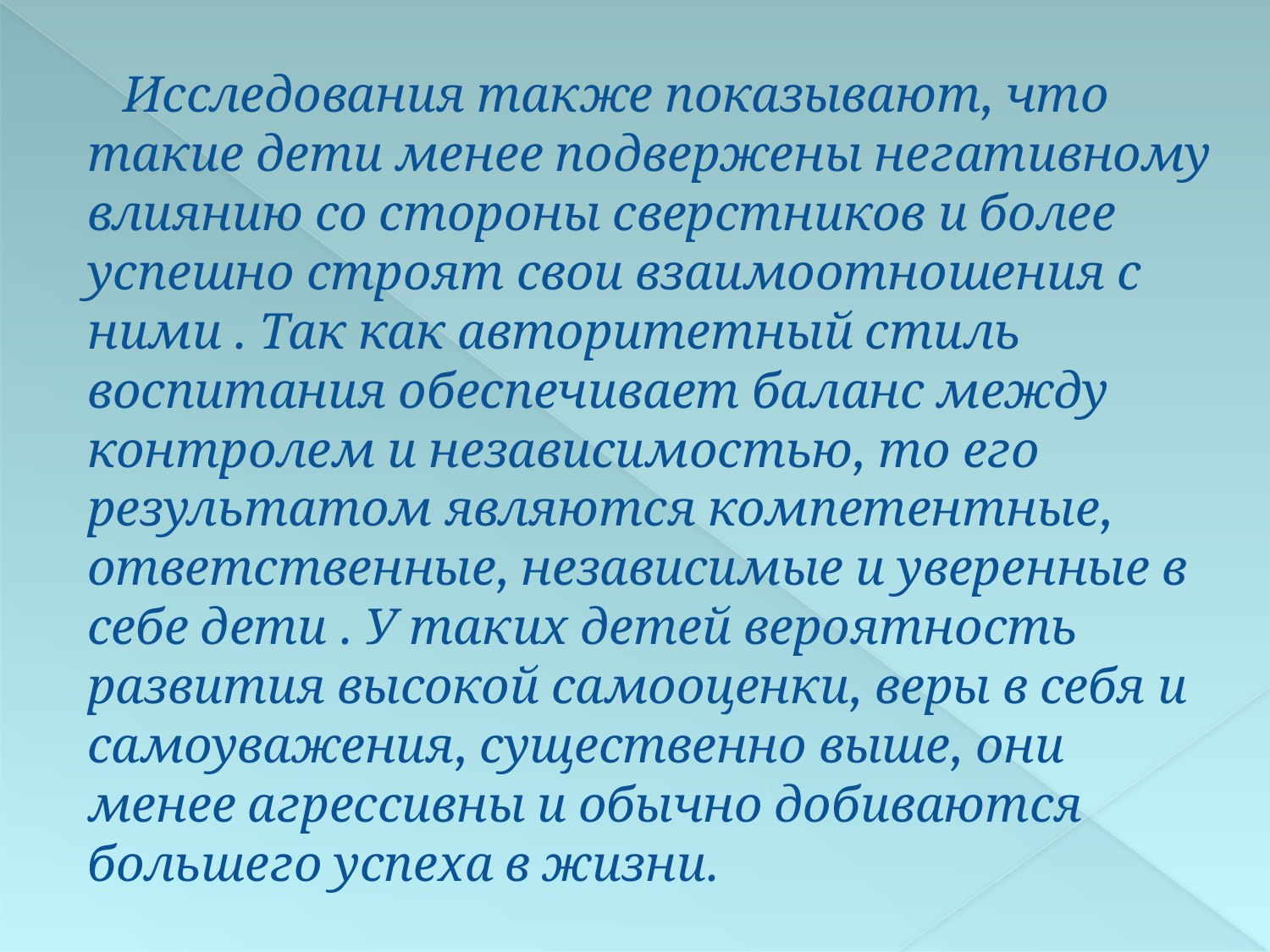

Исследования также показывают, что такие дети менее подвержены негативному влиянию со стороны сверстников и более успешно строят свои взаимоотношения с ними . Так как авторитетный стиль воспитания обеспечивает баланс между контролем и независимостью, то его результатом являются компетентные, ответственные, независимые и уверенные в себе дети . У таких детей вероятность развития высокой самооценки, веры в себя и самоуважения, существенно выше, они менее агрессивны и обычно добиваются большего успеха в жизни.